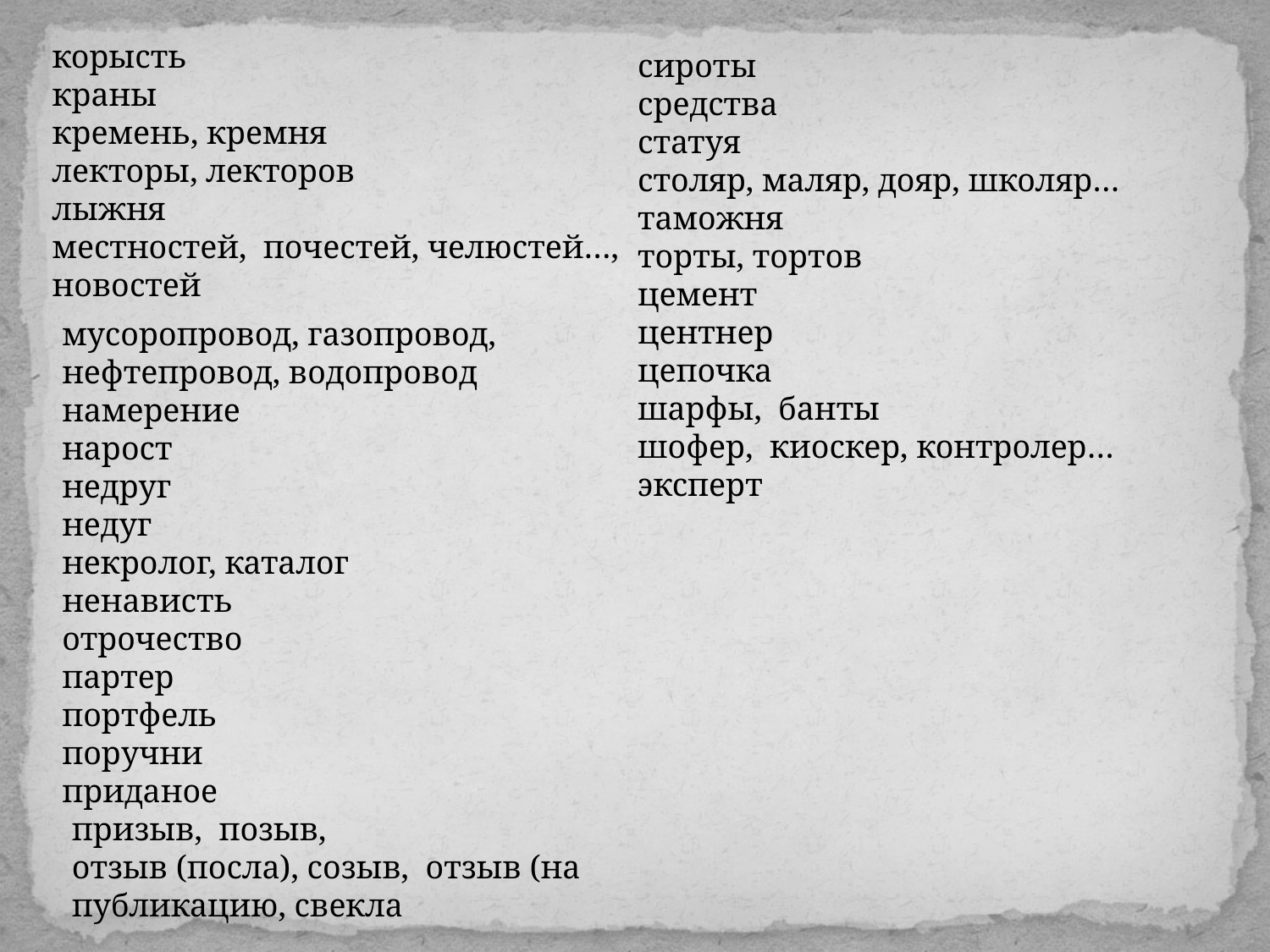

корысть
краны
кремень, кремня
лекторы, лекторов
лыжня
местностей,  почестей, челюстей…, новостей
сироты
средства
статуя
столяр, маляр, дояр, школяр…
таможня
торты, тортов
цемент
центнер
цепочка
шарфы,  банты
шофер,  киоскер, контролер…
эксперт
мусоропровод, газопровод, нефтепровод, водопровод
намерение
нарост
недруг
недуг
некролог, каталог
ненависть
отрочество
партер
портфель
поручни
приданое
призыв,  позыв,
отзыв (посла), созыв,  отзыв (на публикацию, свекла